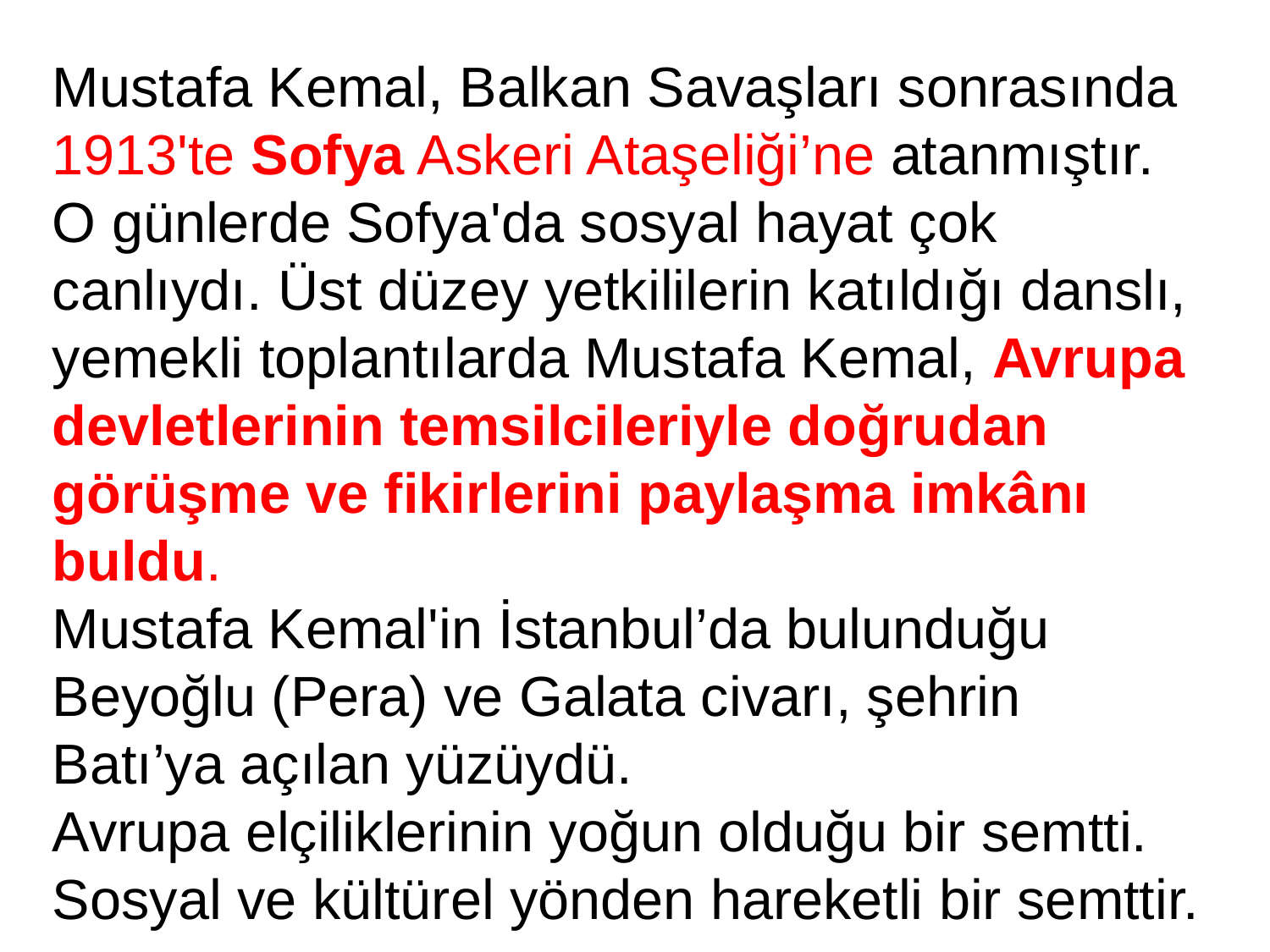

Mustafa Kemal, Balkan Savaşları sonrasında 1913'te Sofya Askeri Ataşeliği’ne atanmıştır. O günlerde Sofya'da sosyal hayat çok canlıydı. Üst düzey yetkililerin katıldığı danslı, yemekli toplantılarda Mustafa Kemal, Avrupa devletlerinin temsilcileriyle doğrudan görüşme ve fikirlerini paylaşma imkânı buldu.
Mustafa Kemal'in İstanbul’da bulunduğu Beyoğlu (Pera) ve Galata civarı, şehrin Batı’ya açılan yüzüydü.
Avrupa elçiliklerinin yoğun olduğu bir semtti. Sosyal ve kültürel yönden hareketli bir semttir.